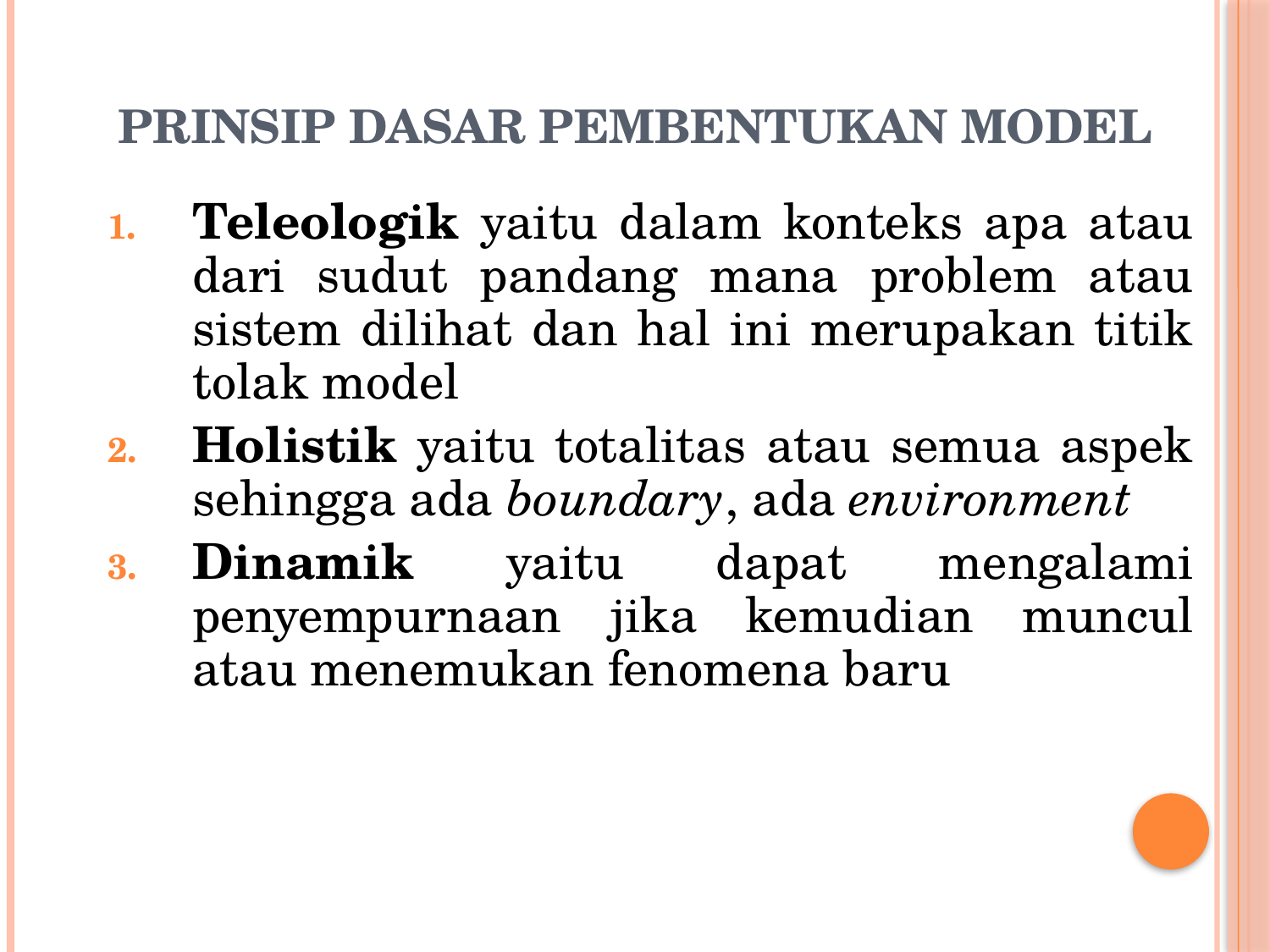

# Prinsip Dasar Pembentukan Model
Teleologik yaitu dalam konteks apa atau dari sudut pandang mana problem atau sistem dilihat dan hal ini merupakan titik tolak model
Holistik yaitu totalitas atau semua aspek sehingga ada boundary, ada environment
Dinamik yaitu dapat mengalami penyempurnaan jika kemudian muncul atau menemukan fenomena baru